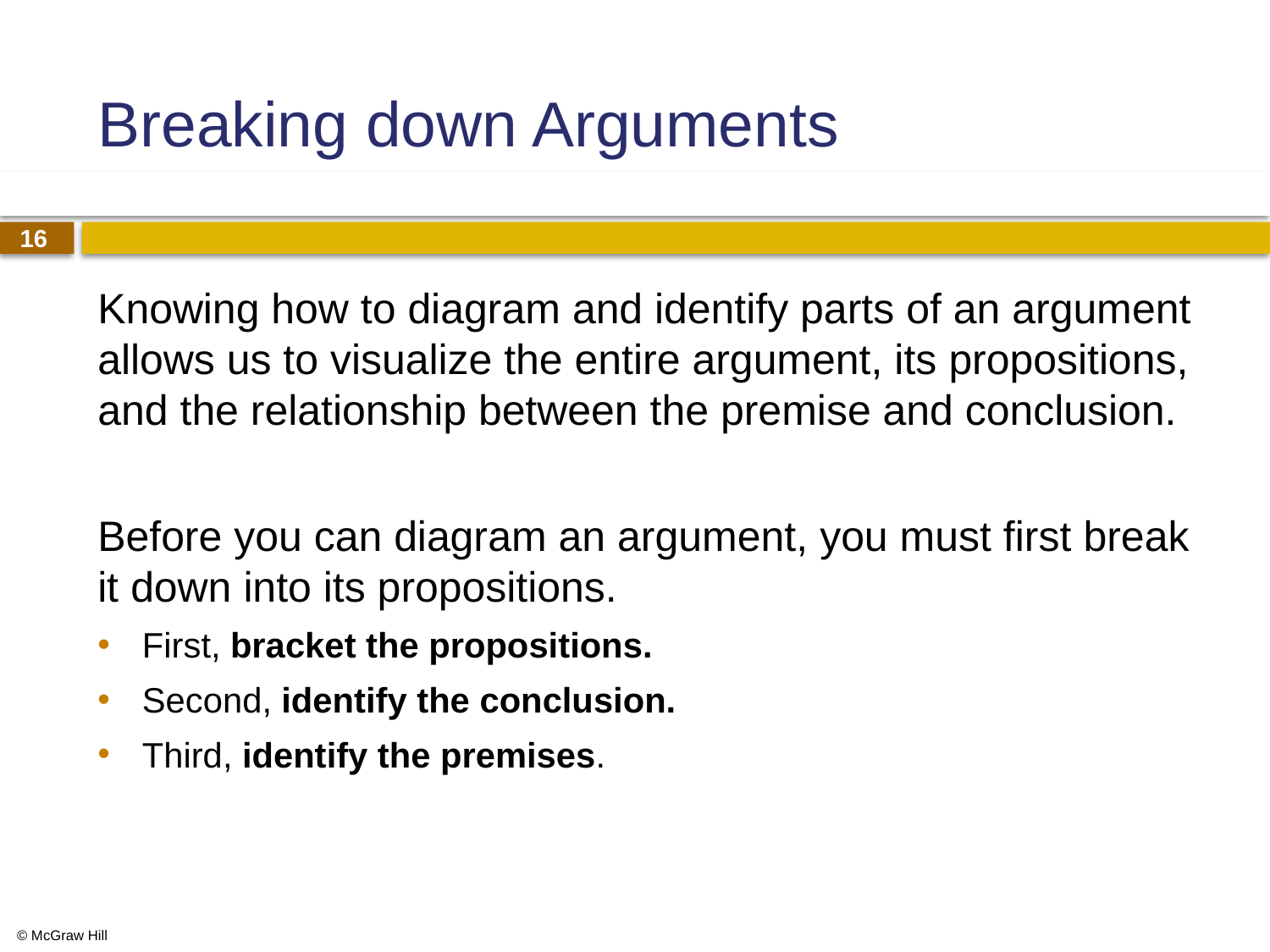

# Breaking down Arguments
Knowing how to diagram and identify parts of an argument allows us to visualize the entire argument, its propositions, and the relationship between the premise and conclusion.

Before you can diagram an argument, you must first break it down into its propositions.
First, bracket the propositions.
Second, identify the conclusion.
Third, identify the premises.